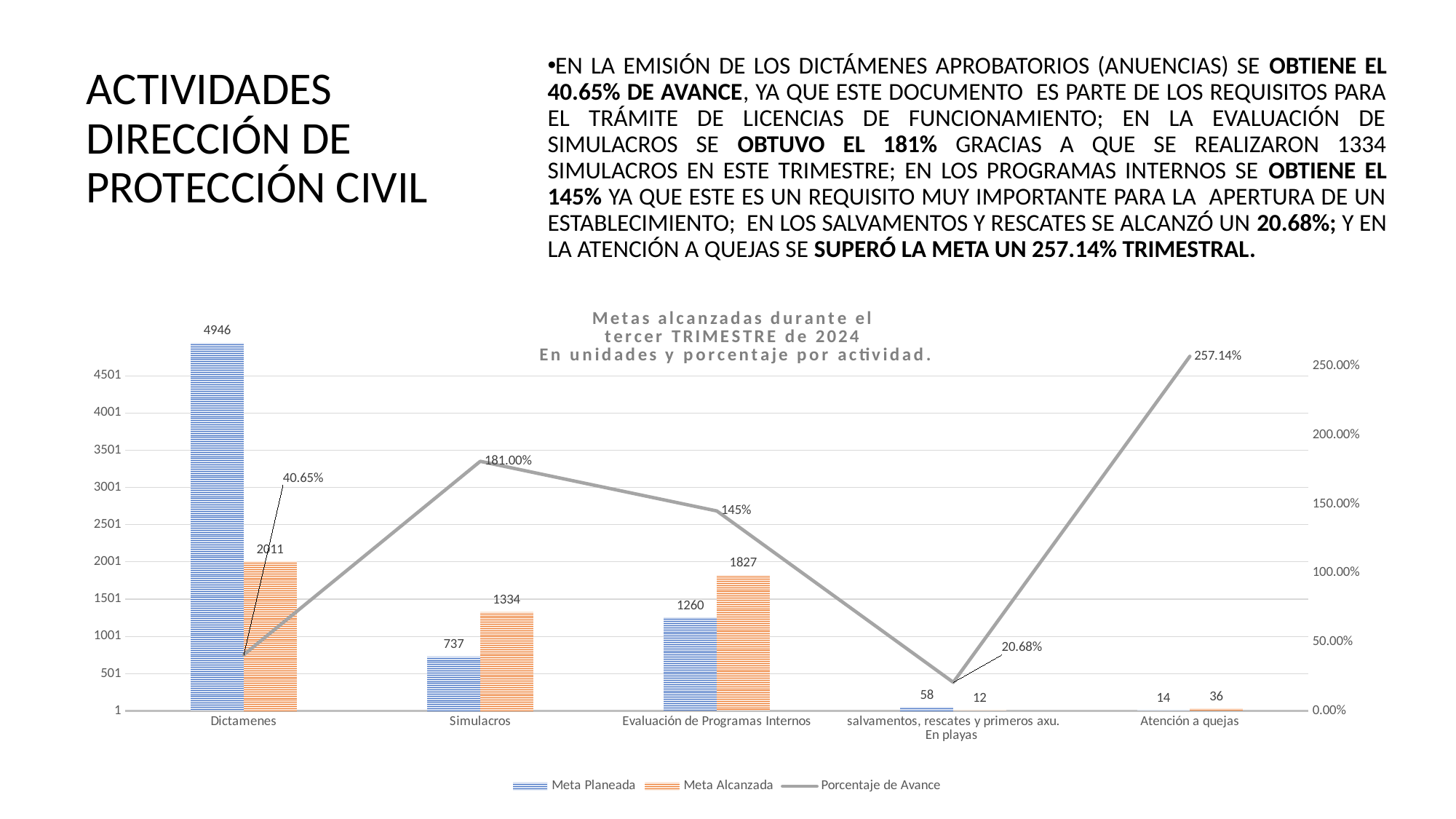

EN LA EMISIÓN DE LOS DICTÁMENES APROBATORIOS (ANUENCIAS) SE OBTIENE EL 40.65% DE AVANCE, YA QUE ESTE DOCUMENTO  ES PARTE DE LOS REQUISITOS PARA EL TRÁMITE DE LICENCIAS DE FUNCIONAMIENTO; EN LA EVALUACIÓN DE SIMULACROS SE OBTUVO EL 181% GRACIAS A QUE SE REALIZARON 1334 SIMULACROS EN ESTE TRIMESTRE; EN LOS PROGRAMAS INTERNOS SE OBTIENE EL 145% YA QUE ESTE ES UN REQUISITO MUY IMPORTANTE PARA LA  APERTURA DE UN ESTABLECIMIENTO;  EN LOS SALVAMENTOS Y RESCATES SE ALCANZÓ UN 20.68%; Y EN LA ATENCIÓN A QUEJAS SE SUPERÓ LA META UN 257.14% TRIMESTRAL.
ACTIVIDADES DIRECCIÓN DE PROTECCIÓN CIVIL

### Chart: Metas alcanzadas durante el
tercer TRIMESTRE de 2024
En unidades y porcentaje por actividad.

| Category | Meta Planeada | Meta Alcanzada | Porcentaje de Avance |
|---|---|---|---|
| Dictamenes | 4946.0 | 2011.0 | 0.4065911847957946 |
| Simulacros | 737.0 | 1334.0 | 1.8100407055630936 |
| Evaluación de Programas Internos | 1260.0 | 1827.0 | 1.45 |
| salvamentos, rescates y primeros axu. En playas  | 58.0 | 12.0 | 0.20689655172413793 |
| Atención a quejas | 14.0 | 36.0 | 2.5714285714285716 |